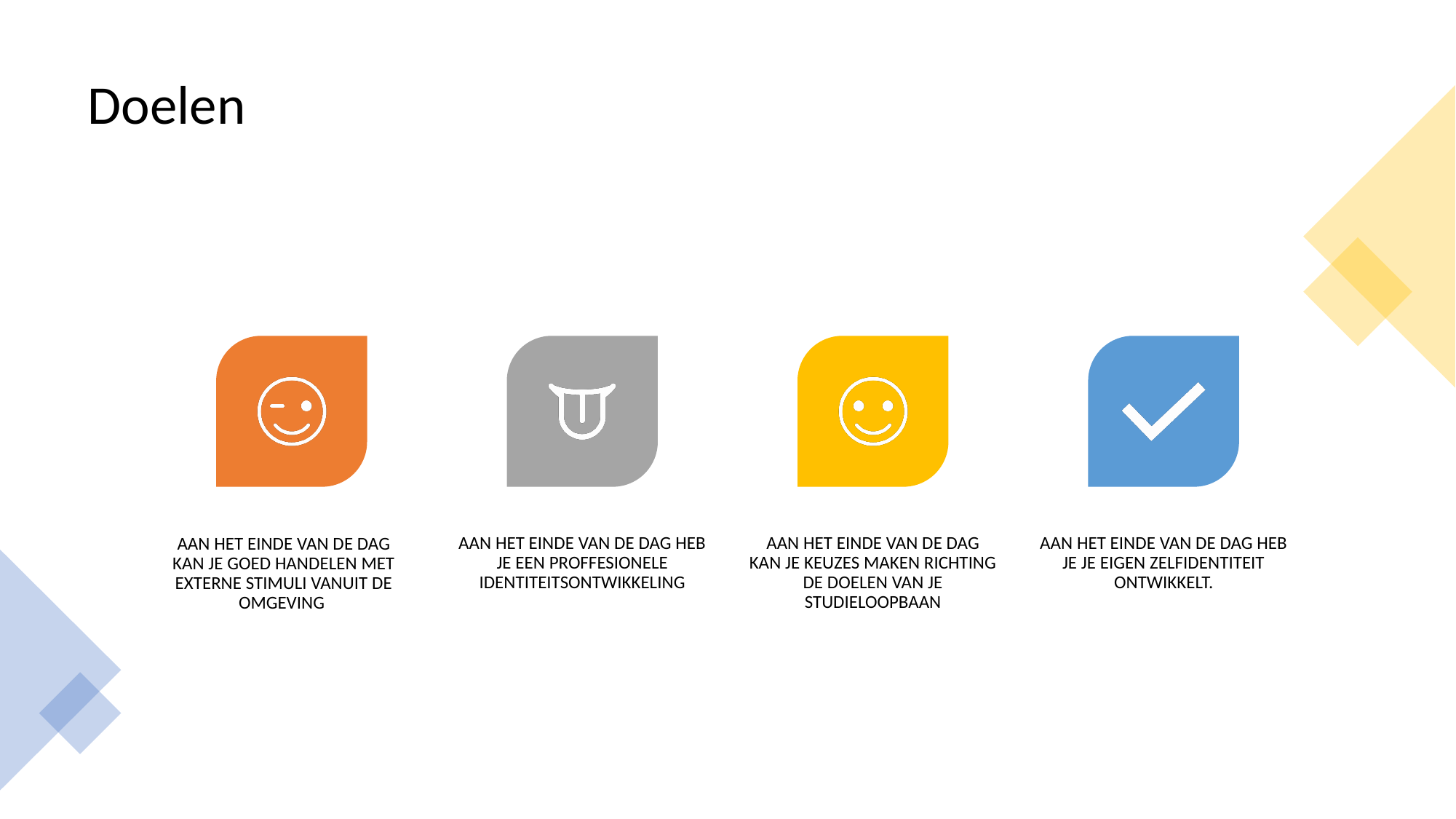

# Doelen

Aan het einde van de dag kan je goed handelen met externe stimuli vanuit de omgeving
Aan het einde van de dag heb je een proffesionele identiteitsontwikkeling
Aan het einde van de dag kan je keuzes maken richting de doelen van je studieloopbaan
Aan het einde van de dag heb je je eigen zelfidentiteit ontwikkelt.